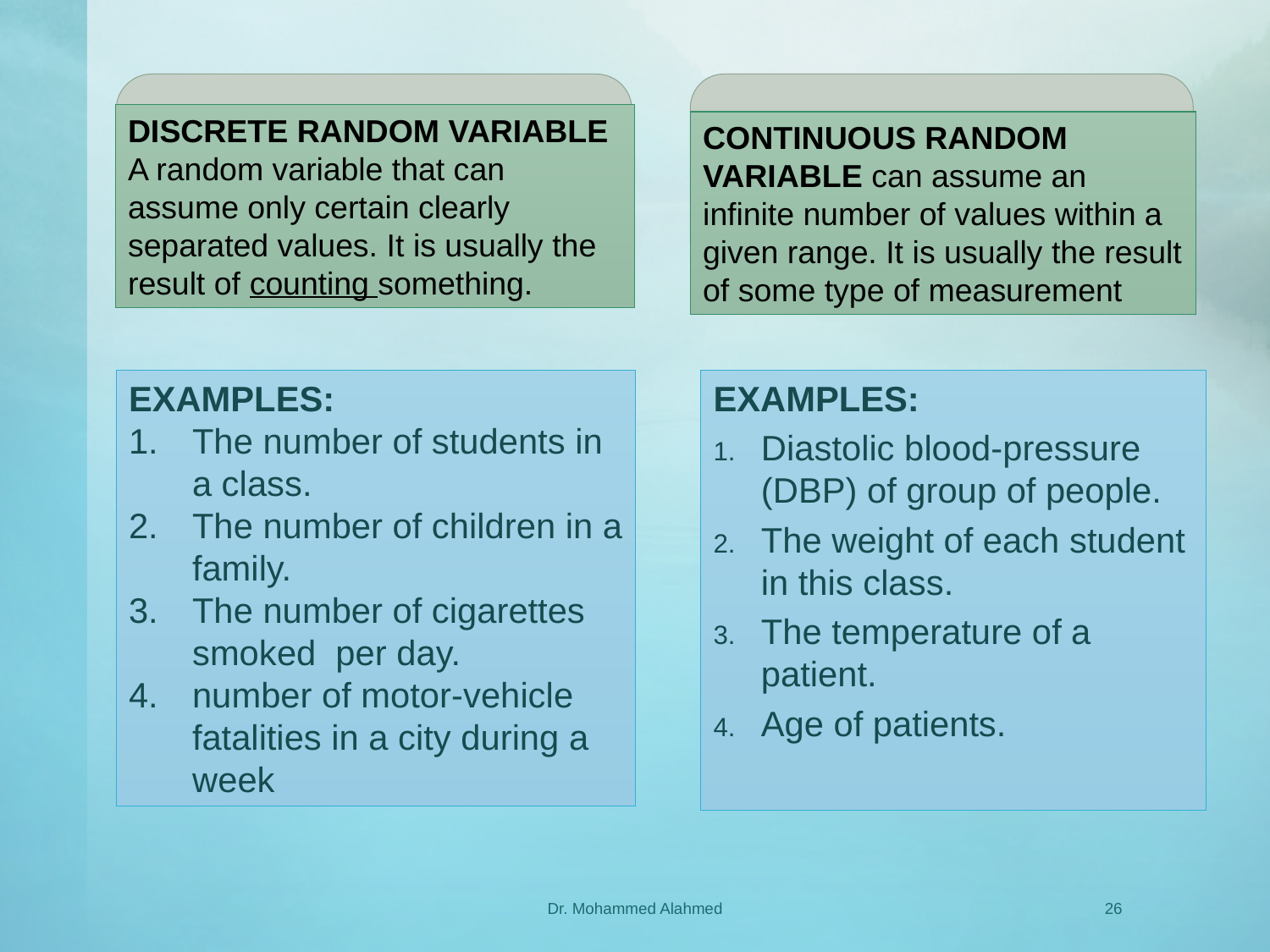

DISCRETE RANDOM VARIABLE A random variable that can assume only certain clearly separated values. It is usually the result of counting something.

CONTINUOUS RANDOM VARIABLE can assume an infinite number of values within a given range. It is usually the result of some type of measurement
EXAMPLES:
The number of students in a class.
The number of children in a family.
The number of cigarettes smoked  per day.
number of motor-vehicle fatalities in a city during a week
EXAMPLES:
Diastolic blood-pressure (DBP) of group of people.
The weight of each student in this class.
The temperature of a patient.
Age of patients.
Dr. Mohammed Alahmed
26